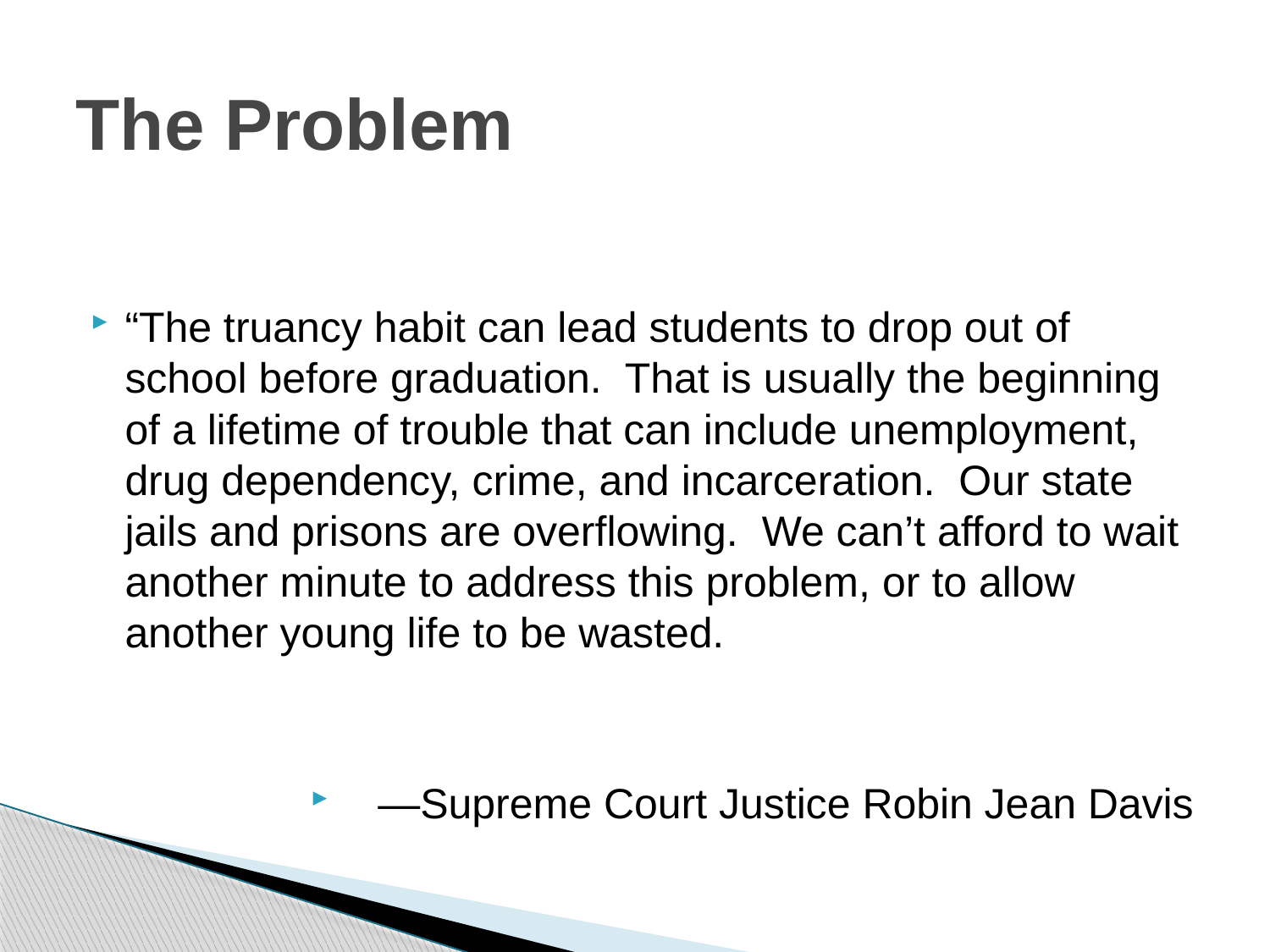

The Problem

“The truancy habit can lead students to drop out of school before graduation.  That is usually the beginning of a lifetime of trouble that can include unemployment, drug dependency, crime, and incarceration.  Our state jails and prisons are overflowing.  We can’t afford to wait another minute to address this problem, or to allow another young life to be wasted.

—Supreme Court Justice Robin Jean Davis